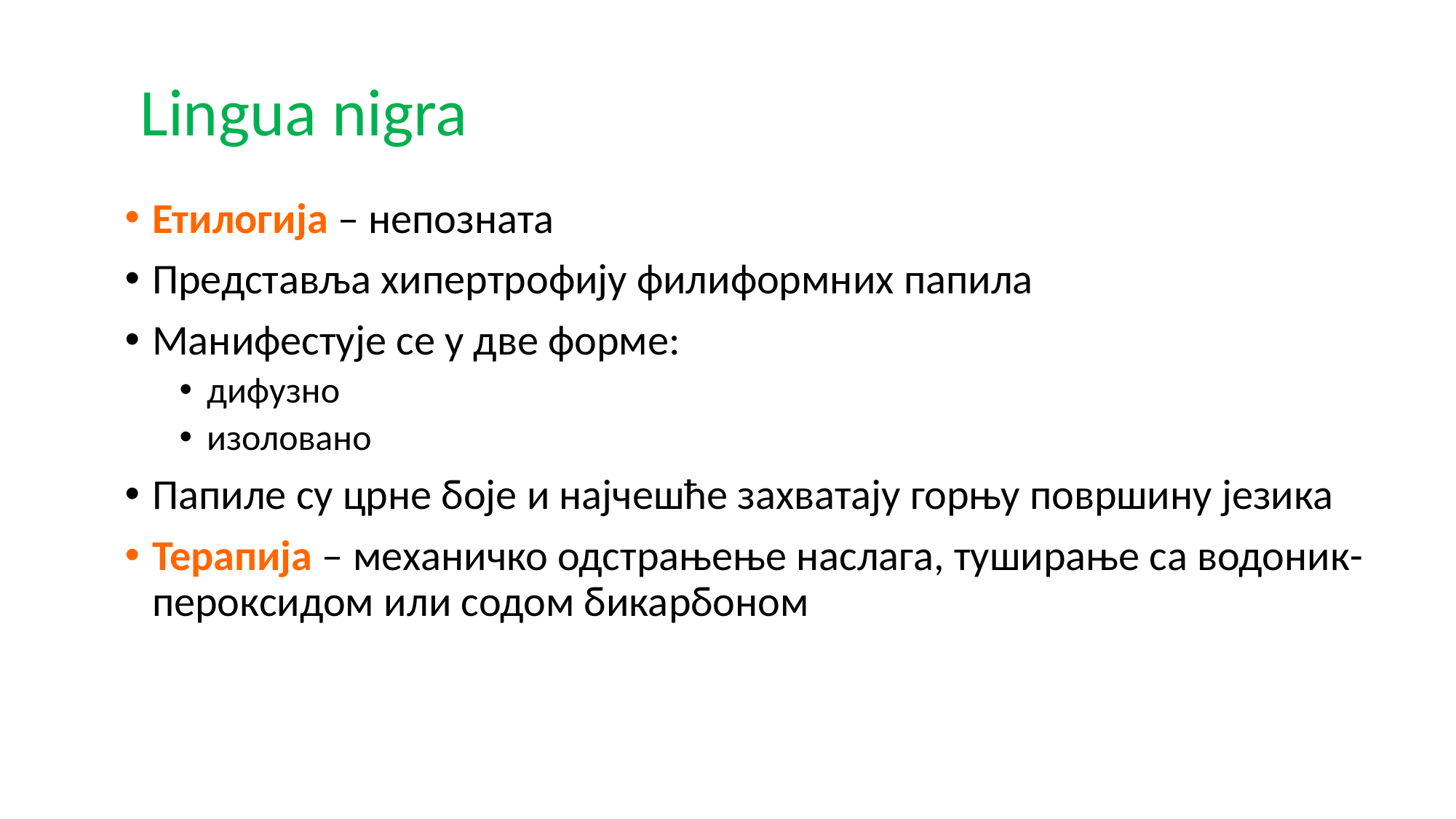

# Lingua nigra
Етилогија – непозната
Представља хипертрофију филиформних папила
Манифестује се у две форме:
дифузно
изоловано
Папиле су црне боје и најчешће захватају горњу површину језика
Терапија – механичко одстрањење наслага, туширање са водоник-пероксидом или содом бикарбоном